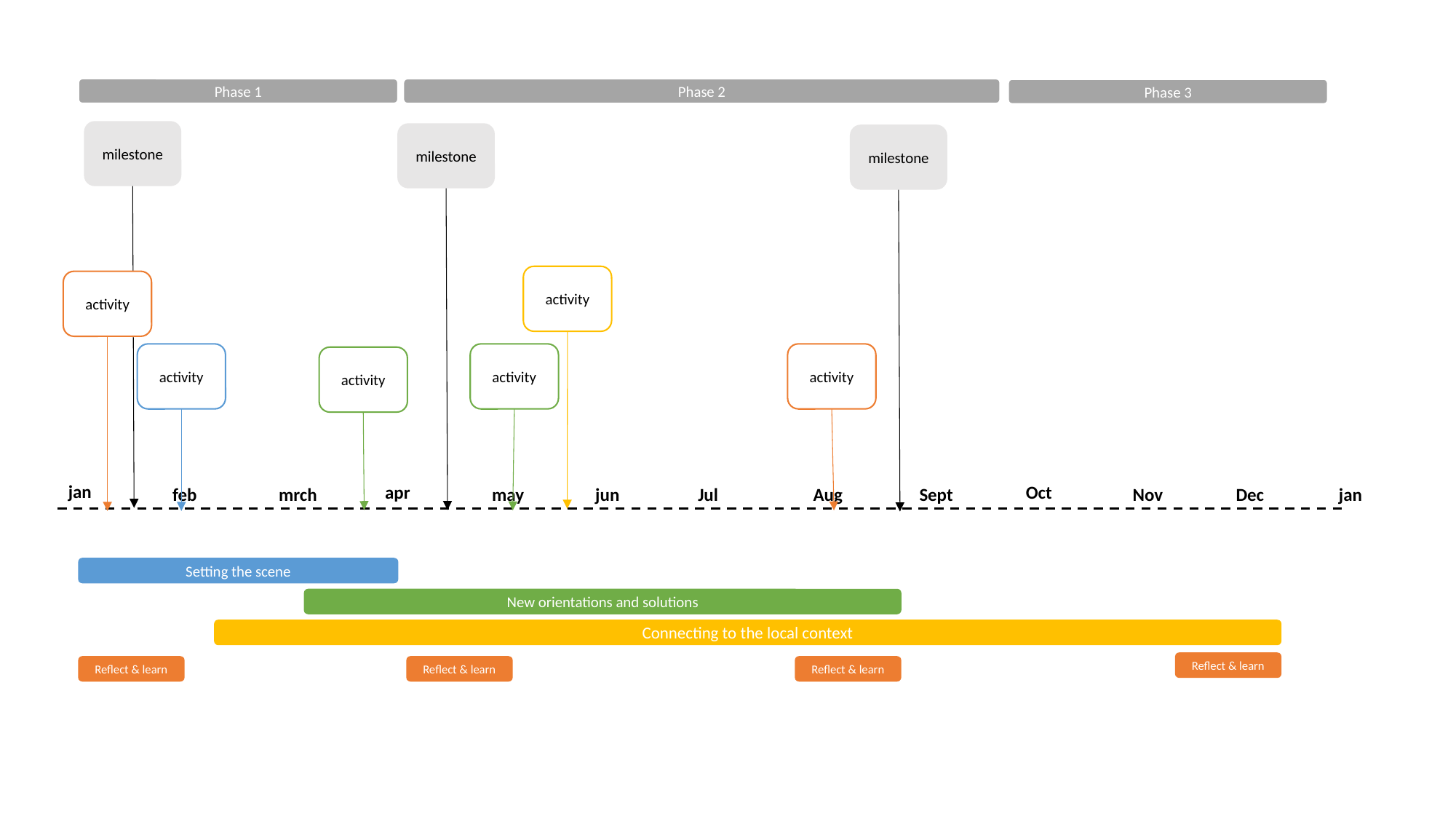

Phase 1
Phase 2
Phase 3
milestone
milestone
milestone
activity
activity
activity
activity
activity
activity
jan
Oct
apr
jan
Jul
Nov
Dec
may
jun
Aug
Sept
feb
mrch
Setting the scene
New orientations and solutions
Connecting to the local context
Reflect & learn
Reflect & learn
Reflect & learn
Reflect & learn